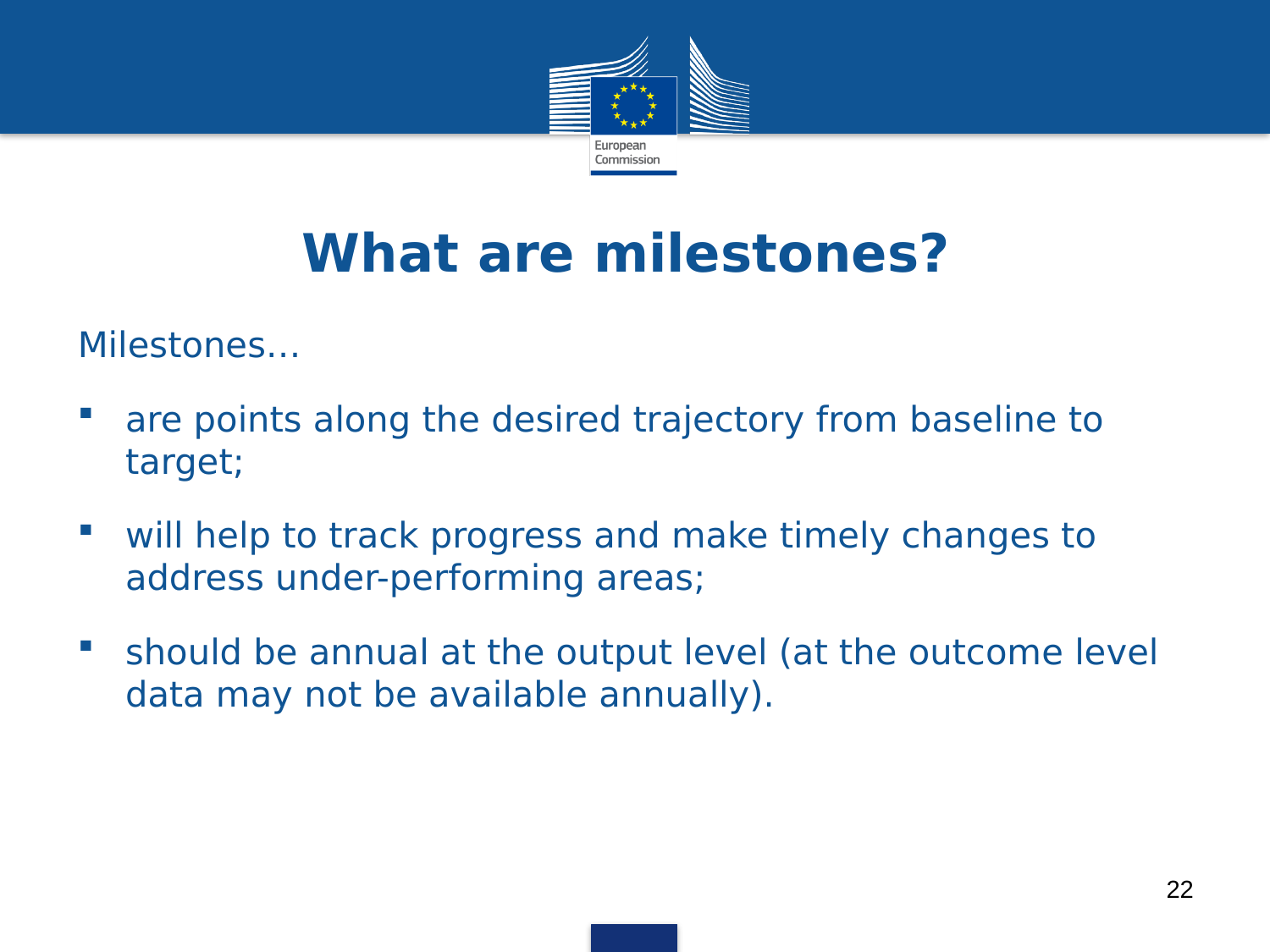

# What are milestones?
Milestones…
are points along the desired trajectory from baseline to target;
will help to track progress and make timely changes to address under-performing areas;
should be annual at the output level (at the outcome level data may not be available annually).
22